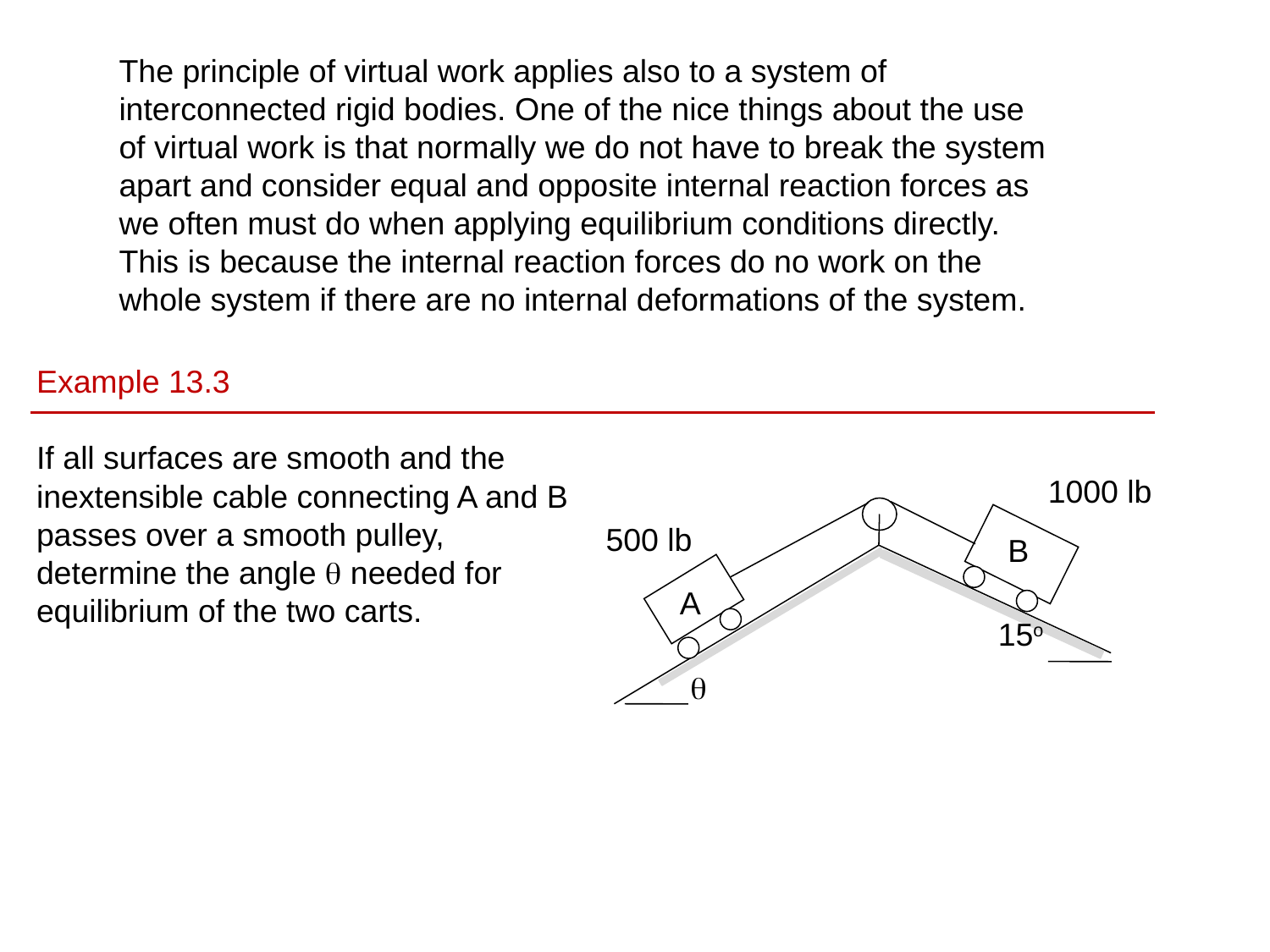

The principle of virtual work applies also to a system of interconnected rigid bodies. One of the nice things about the use of virtual work is that normally we do not have to break the system apart and consider equal and opposite internal reaction forces as we often must do when applying equilibrium conditions directly. This is because the internal reaction forces do no work on the whole system if there are no internal deformations of the system.
Example 13.3

If all surfaces are smooth and the inextensible cable connecting A and B passes over a smooth pulley, determine the angle θ needed for equilibrium of the two carts.
1000 lb

500 lb

B

A

15o

θ